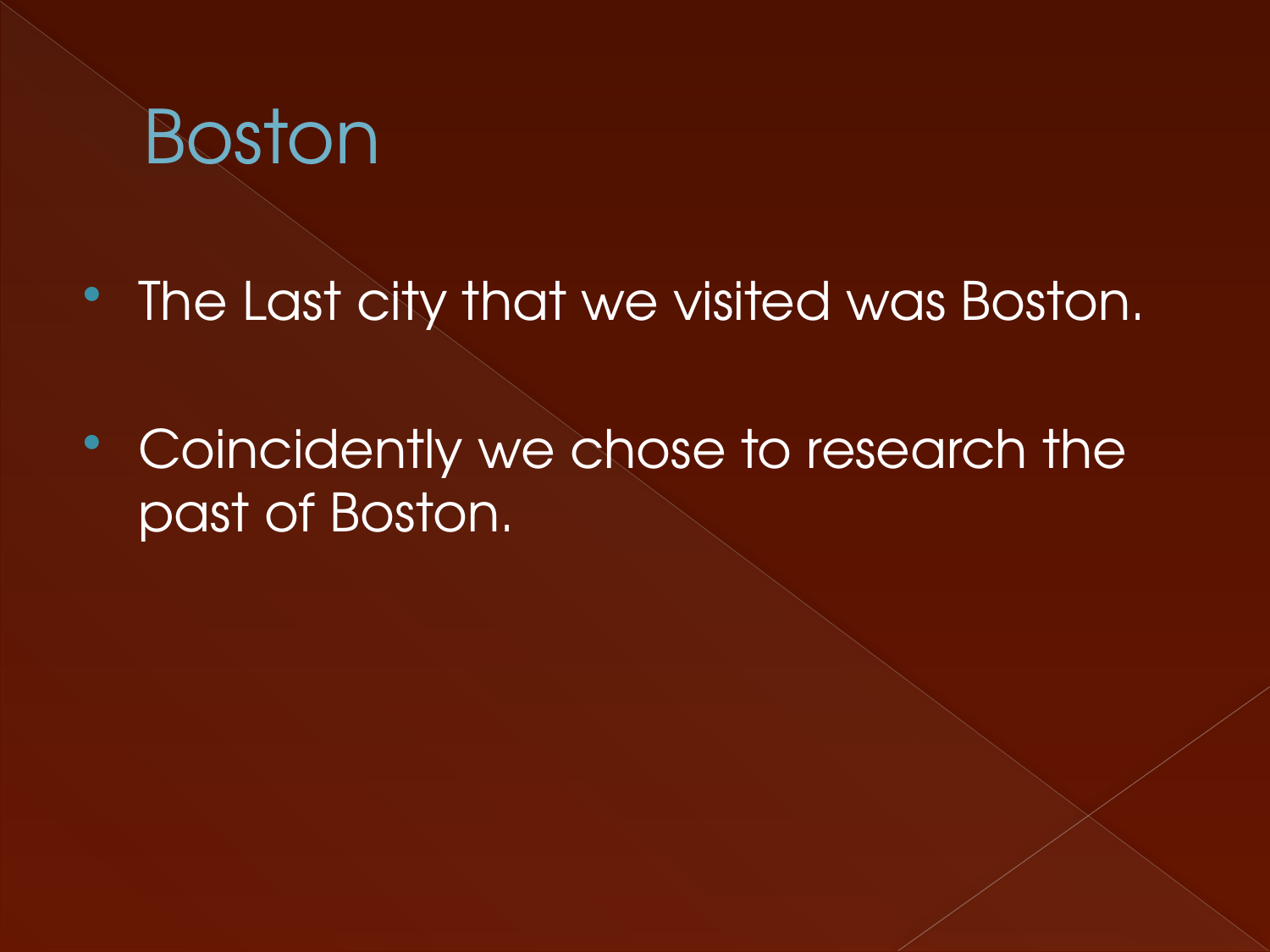

# Boston
The Last city that we visited was Boston.

Coincidently we chose to research the past of Boston.